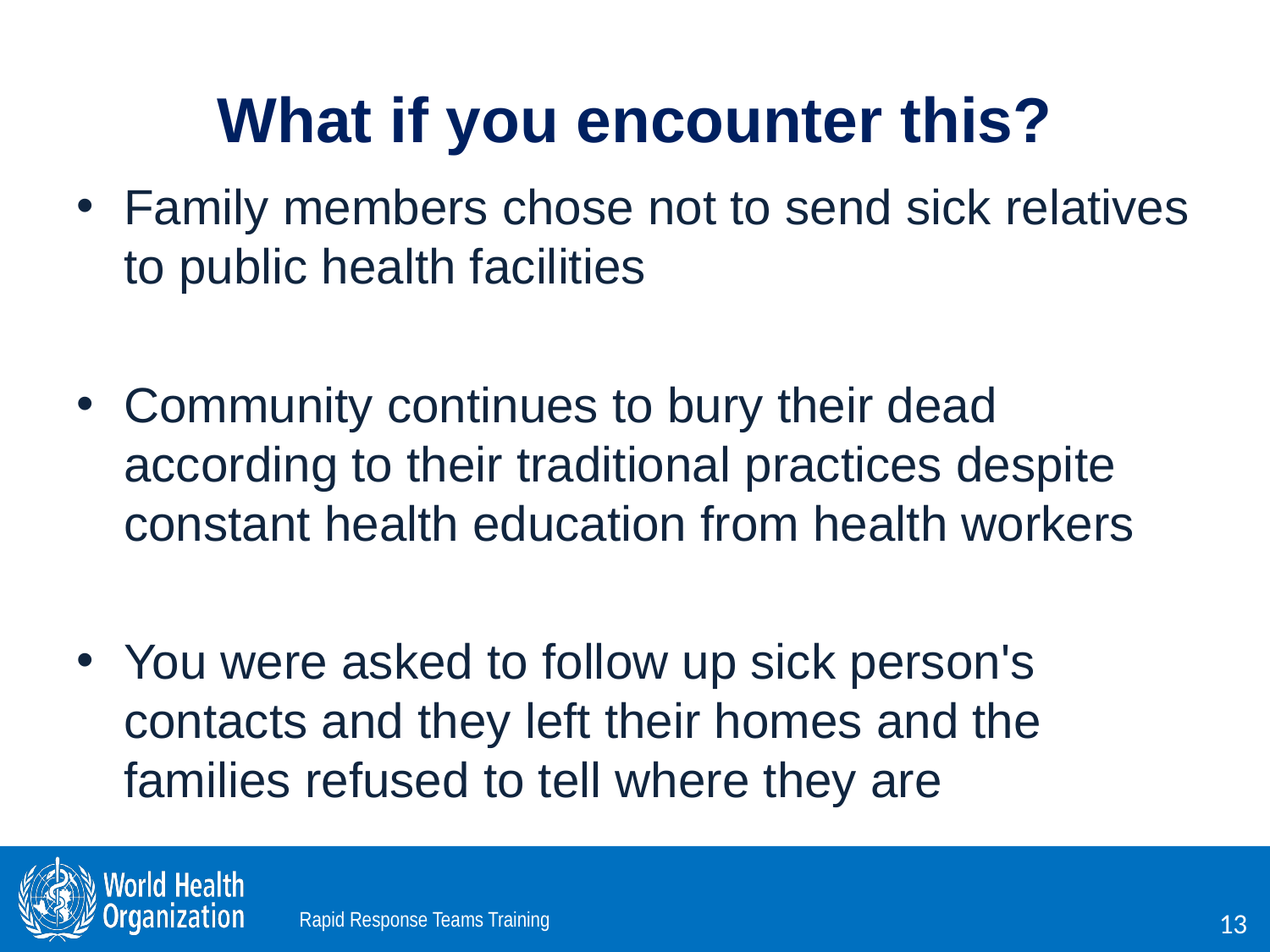

# What if you encounter this?
Family members chose not to send sick relatives to public health facilities

Community continues to bury their dead according to their traditional practices despite constant health education from health workers

You were asked to follow up sick person's contacts and they left their homes and the families refused to tell where they are